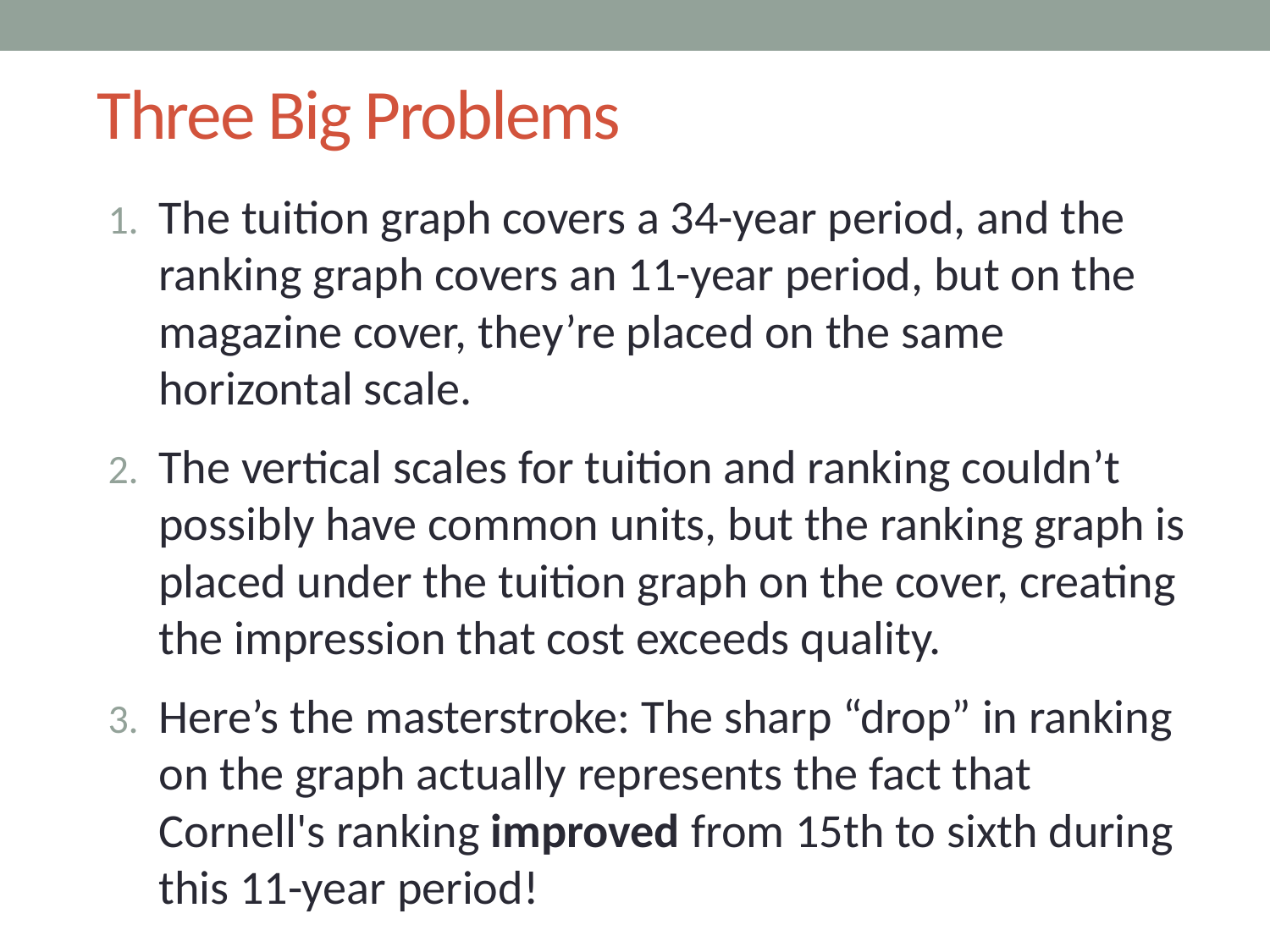

# Three Big Problems
The tuition graph covers a 34-year period, and the ranking graph covers an 11-year period, but on the magazine cover, they’re placed on the same horizontal scale.
The vertical scales for tuition and ranking couldn’t possibly have common units, but the ranking graph is placed under the tuition graph on the cover, creating
the impression that cost exceeds quality.
Here’s the masterstroke: The sharp “drop” in ranking on the graph actually represents the fact that Cornell's ranking improved from 15th to sixth during this 11-year period!